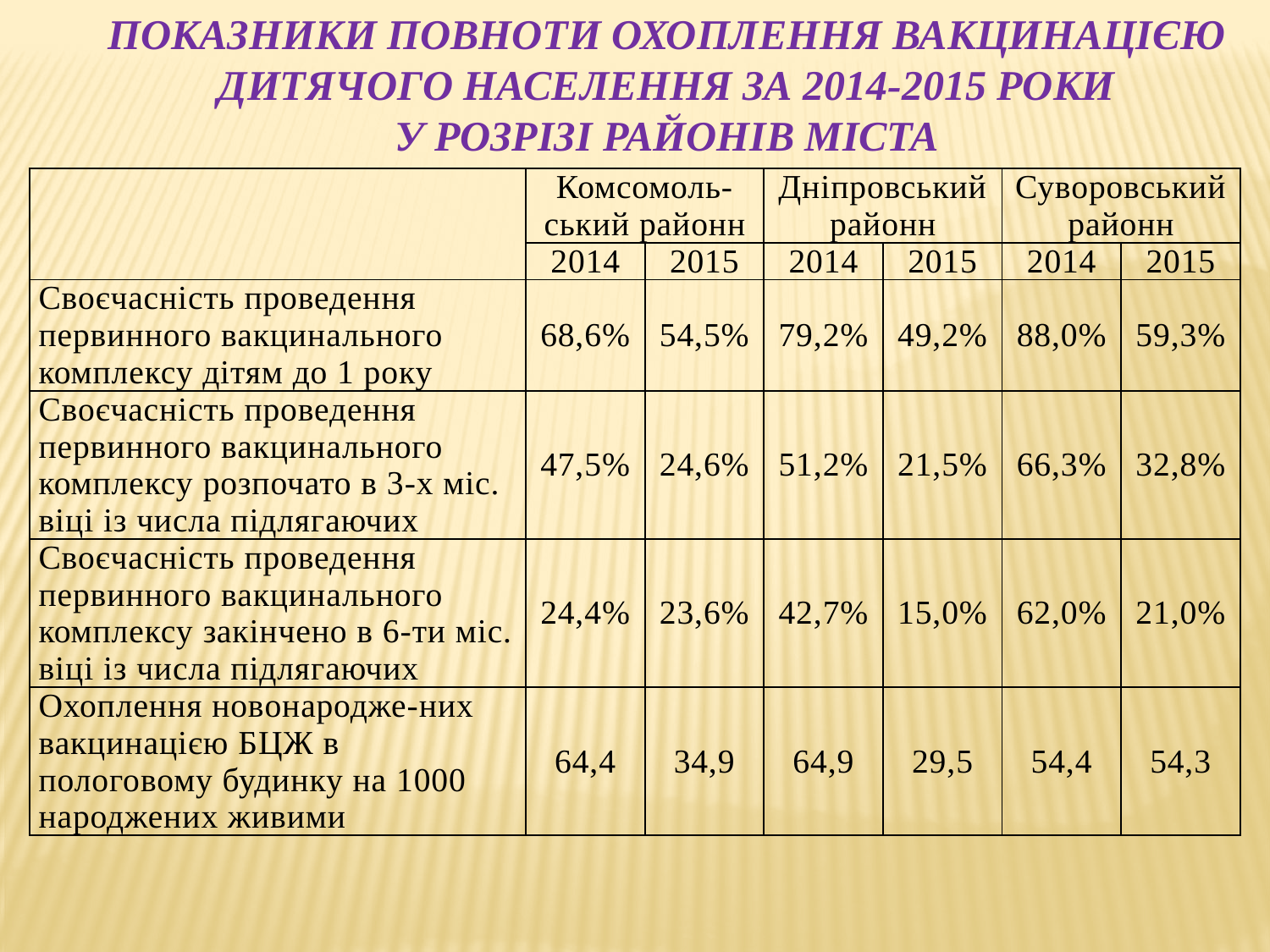

ПОКАЗНИКИ ПОВНОТИ ОХОПЛЕННЯ ВАКЦИНАЦІЄЮ
ДИТЯЧОГО НАСЕЛЕННЯ ЗА 2014-2015 РОКИ
У РОЗРІЗІ РАЙОНІВ МІСТА

|  | Комсомоль-ський районн |  | Дніпровський районн |  | Суворовський районн |  |
| --- | --- | --- | --- | --- | --- | --- |
|  | 2014 | 2015 | 2014 | 2015 | 2014 | 2015 |
| Своєчасність проведення первинного вакцинального комплексу дітям до 1 року | 68,6% | 54,5% | 79,2% | 49,2% | 88,0% | 59,3% |
| Своєчасність проведення первинного вакцинального комплексу розпочато в 3-х міс. віці із числа підлягаючих | 47,5% | 24,6% | 51,2% | 21,5% | 66,3% | 32,8% |
| Своєчасність проведення первинного вакцинального комплексу закінчено в 6-ти міс. віці із числа підлягаючих | 24,4% | 23,6% | 42,7% | 15,0% | 62,0% | 21,0% |
| Охоплення новонародже-них вакцинацією БЦЖ в пологовому будинку на 1000 народжених живими | 64,4 | 34,9 | 64,9 | 29,5 | 54,4 | 54,3 |